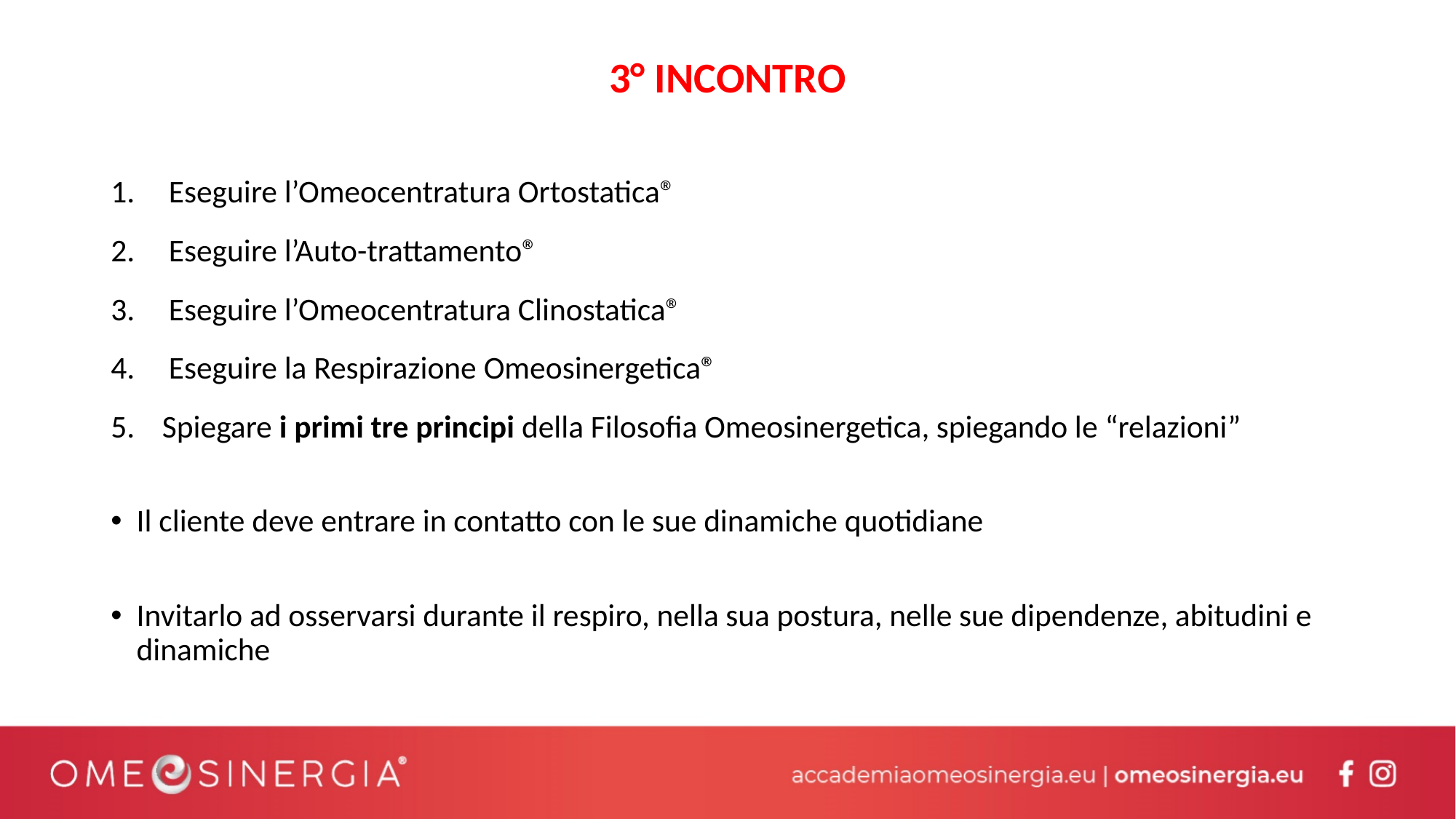

# 3° INCONTRO
Eseguire l’Omeocentratura Ortostatica®
Eseguire l’Auto-trattamento®
Eseguire l’Omeocentratura Clinostatica®
Eseguire la Respirazione Omeosinergetica®
Spiegare i primi tre principi della Filosofia Omeosinergetica, spiegando le “relazioni”

Il cliente deve entrare in contatto con le sue dinamiche quotidiane

Invitarlo ad osservarsi durante il respiro, nella sua postura, nelle sue dipendenze, abitudini e dinamiche